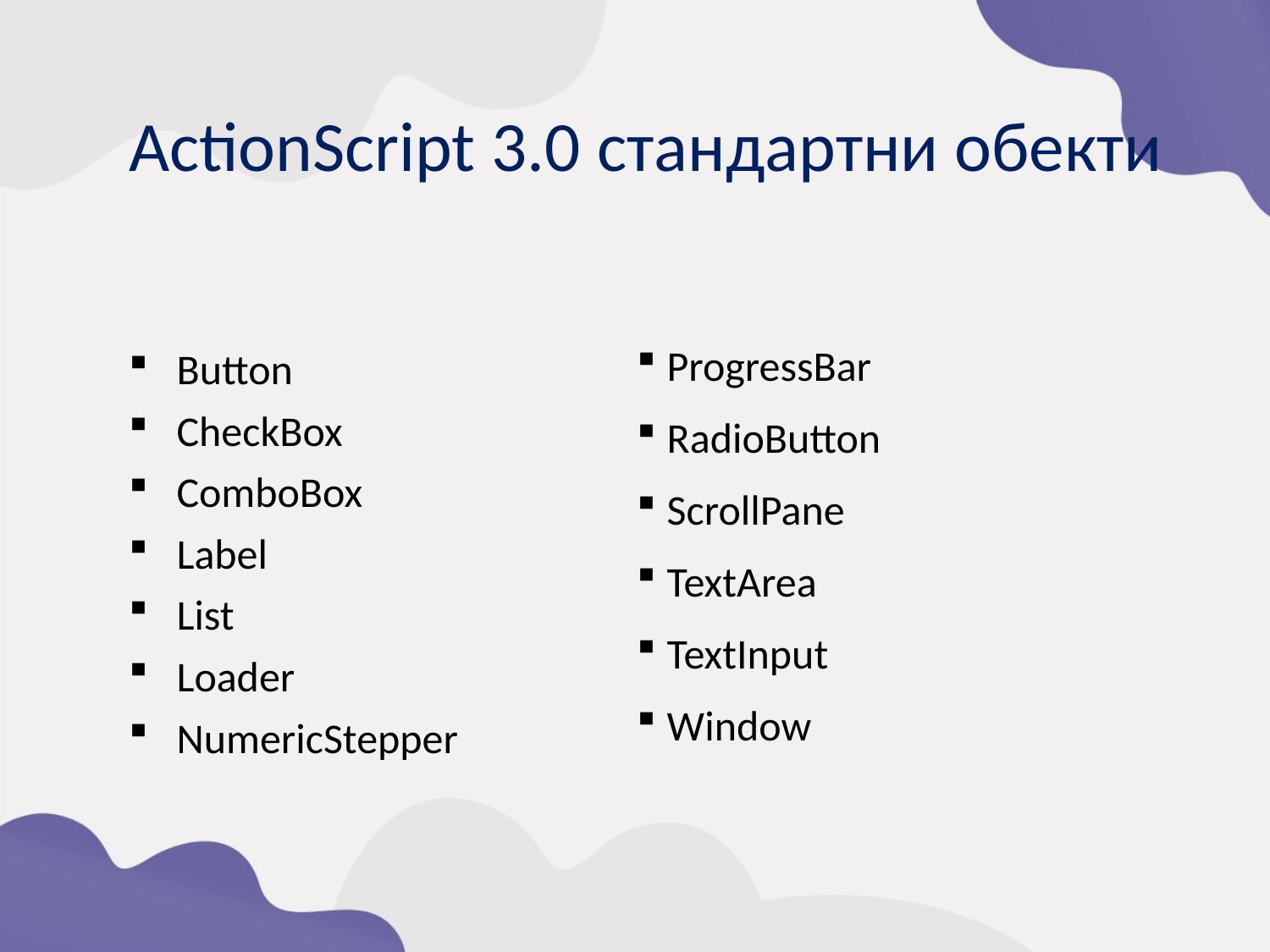

АctionScript 3.0 стандартни обекти

Button
CheckBox
ComboBox
Label
List
Loader
NumericStepper
ProgressBar
RadioButton
ScrollPane
TextArea
TextInput
Window